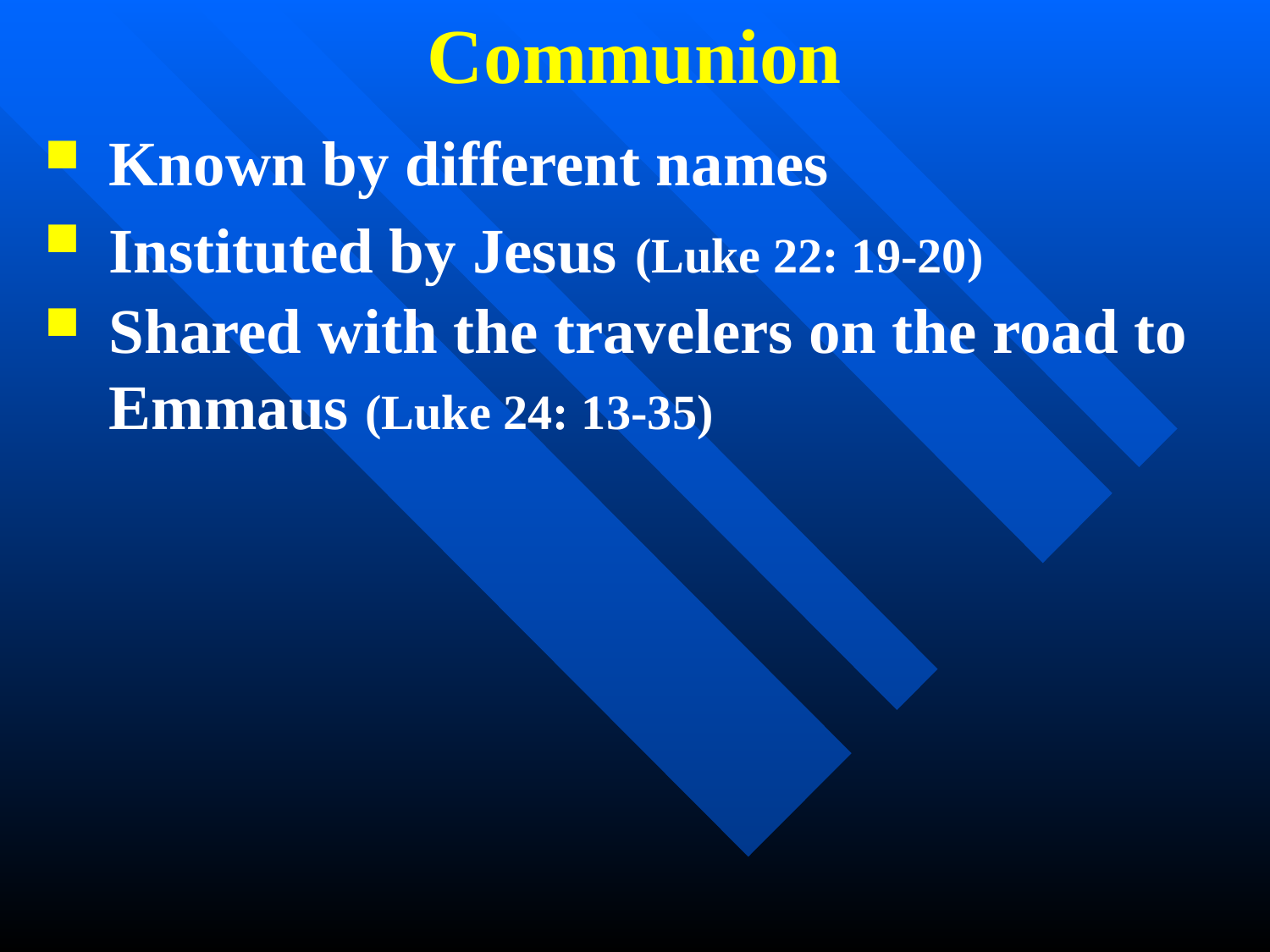

Communion
Known by different names
Instituted by Jesus (Luke 22: 19-20)
Shared with the travelers on the road to Emmaus (Luke 24: 13-35)